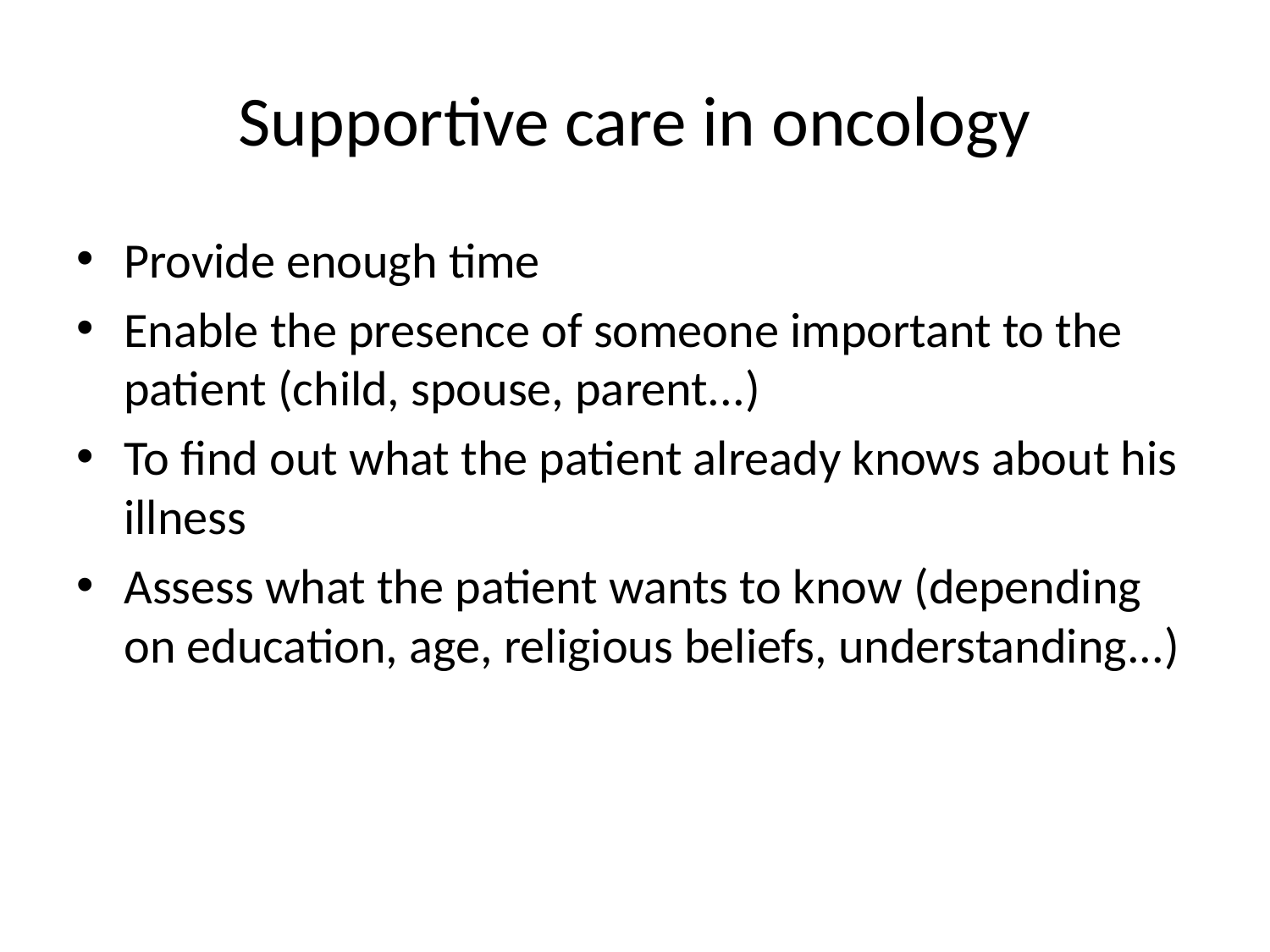

# Supportive care in oncology
Provide enough time
Enable the presence of someone important to the patient (child, spouse, parent...)
To find out what the patient already knows about his illness
Assess what the patient wants to know (depending on education, age, religious beliefs, understanding...)